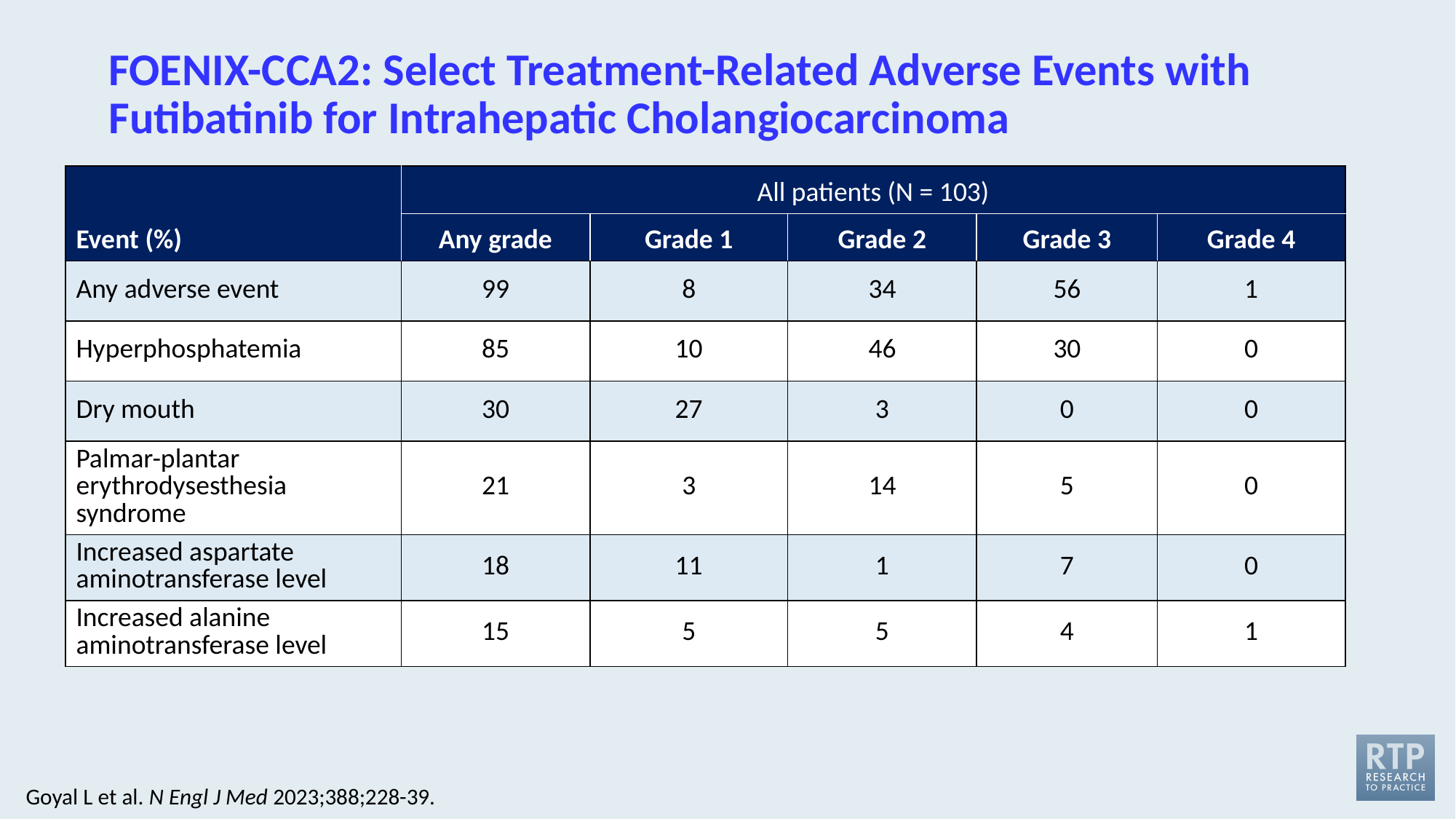

# FOENIX-CCA2: Select Treatment-Related Adverse Events with Futibatinib for Intrahepatic Cholangiocarcinoma
| Event (%) | All patients (N = 103) |  |  |  |  |
| --- | --- | --- | --- | --- | --- |
| Event (%) | Any grade | Grade 1 | Grade 2 | Grade 3 | Grade 4 |
| Any adverse event | 99 | 8 | 34 | 56 | 1 |
| Hyperphosphatemia | 85 | 10 | 46 | 30 | 0 |
| Dry mouth | 30 | 27 | 3 | 0 | 0 |
| Palmar-plantar erythrodysesthesia syndrome | 21 | 3 | 14 | 5 | 0 |
| Increased aspartate aminotransferase level | 18 | 11 | 1 | 7 | 0 |
| Increased alanine aminotransferase level | 15 | 5 | 5 | 4 | 1 |
Goyal L et al. N Engl J Med 2023;388;228-39.